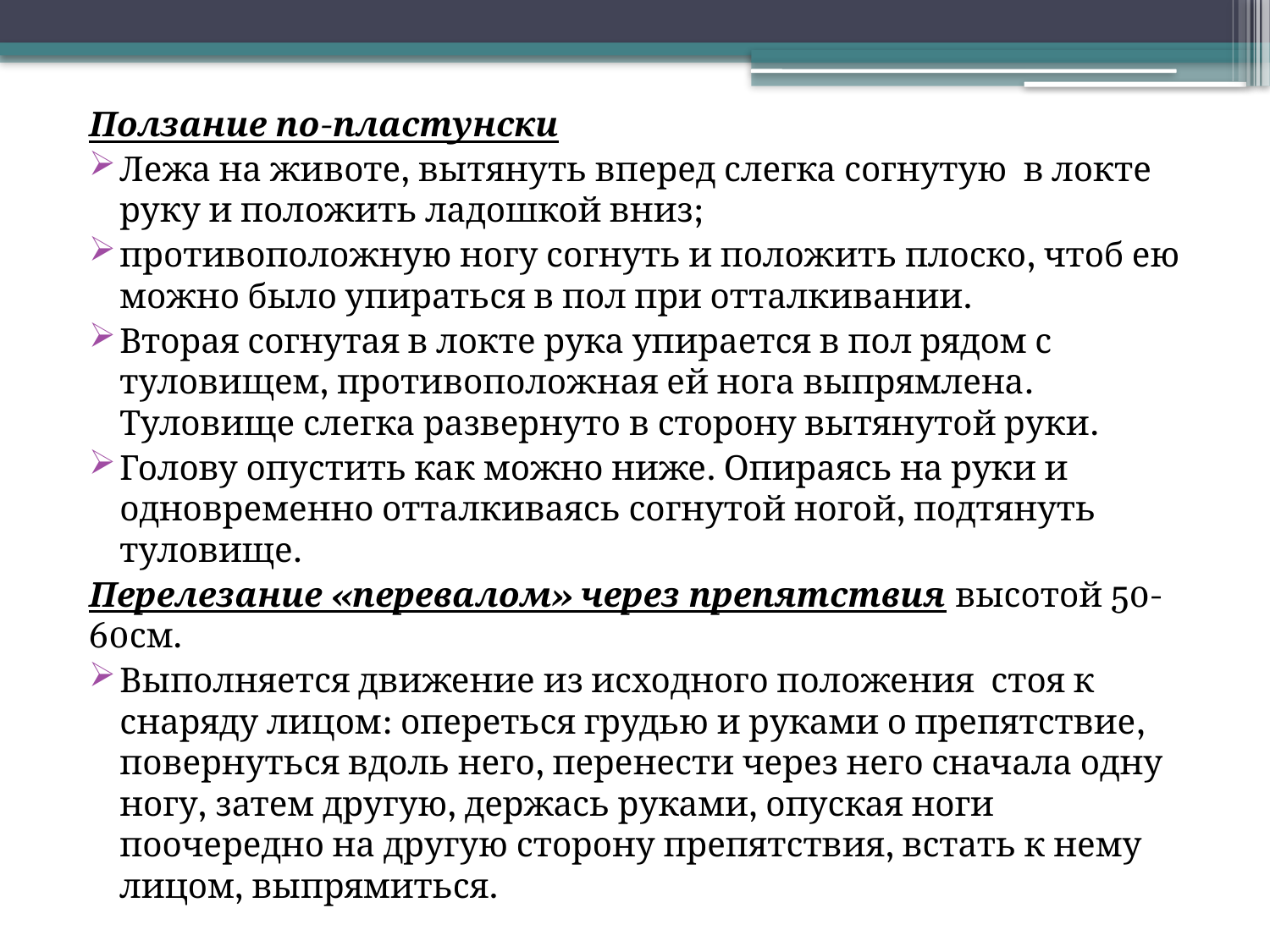

Ползание по-пластунски
Лежа на животе, вытянуть вперед слегка согнутую  в локте руку и положить ладошкой вниз;
противоположную ногу согнуть и положить плоско, чтоб ею можно было упираться в пол при отталкивании.
Вторая согнутая в локте рука упирается в пол рядом с туловищем, противоположная ей нога выпрямлена. Туловище слегка развернуто в сторону вытянутой руки.
Голову опустить как можно ниже. Опираясь на руки и одновременно отталкиваясь согнутой ногой, подтянуть туловище.
Перелезание «перевалом» через препятствия высотой 50-60см.
Выполняется движение из исходного положения  стоя к  снаряду лицом: опереться грудью и руками о препятствие, повернуться вдоль него, перенести через него сначала одну ногу, затем другую, держась руками, опуская ноги поочередно на другую сторону препятствия, встать к нему лицом, выпрямиться.